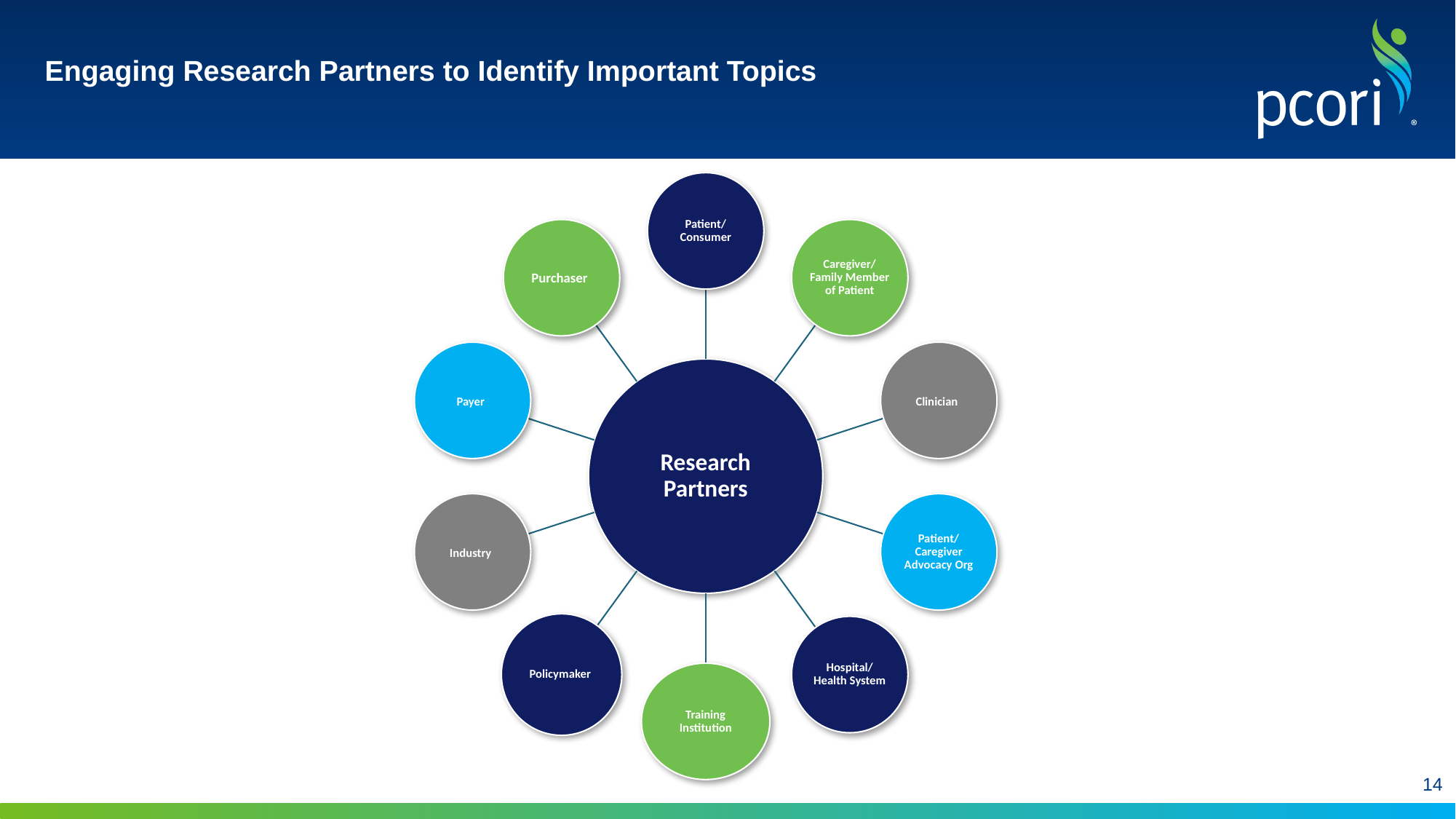

# Engaging Research Partners to Identify Important Topics
Research Partners

Patient/ Consumer

Caregiver/
Family Member of Patient

Clinician

Patient/ Caregiver Advocacy Org

Hospital/ Health System

Training Institution

Policymaker

Industry

Payer

Purchaser
14